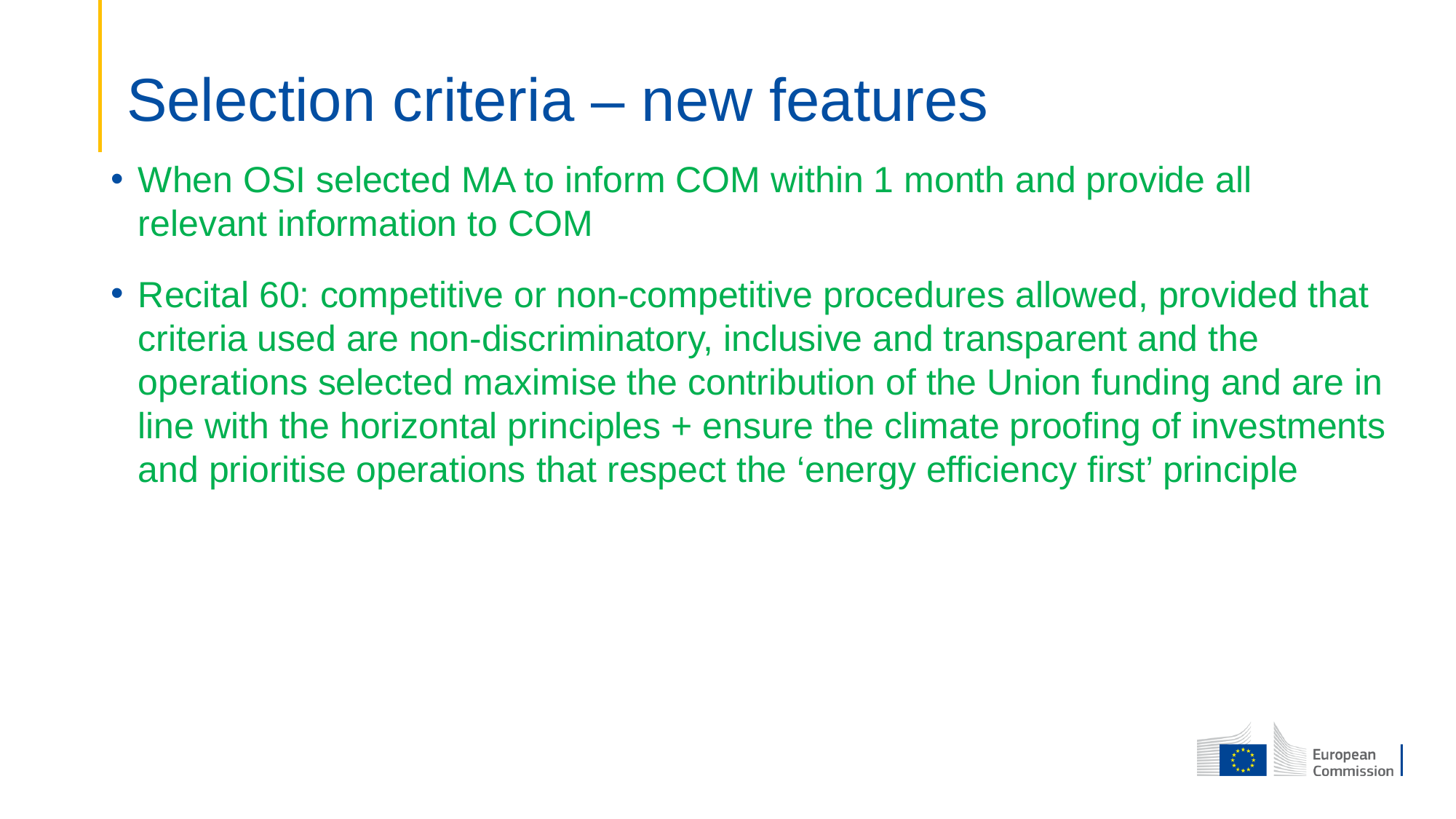

# Selection criteria – new features
When OSI selected MA to inform COM within 1 month and provide all relevant information to COM
Recital 60: competitive or non‑competitive procedures allowed, provided that criteria used are non‑discriminatory, inclusive and transparent and the operations selected maximise the contribution of the Union funding and are in line with the horizontal principles + ensure the climate proofing of investments and prioritise operations that respect the ‘energy efficiency first’ principle